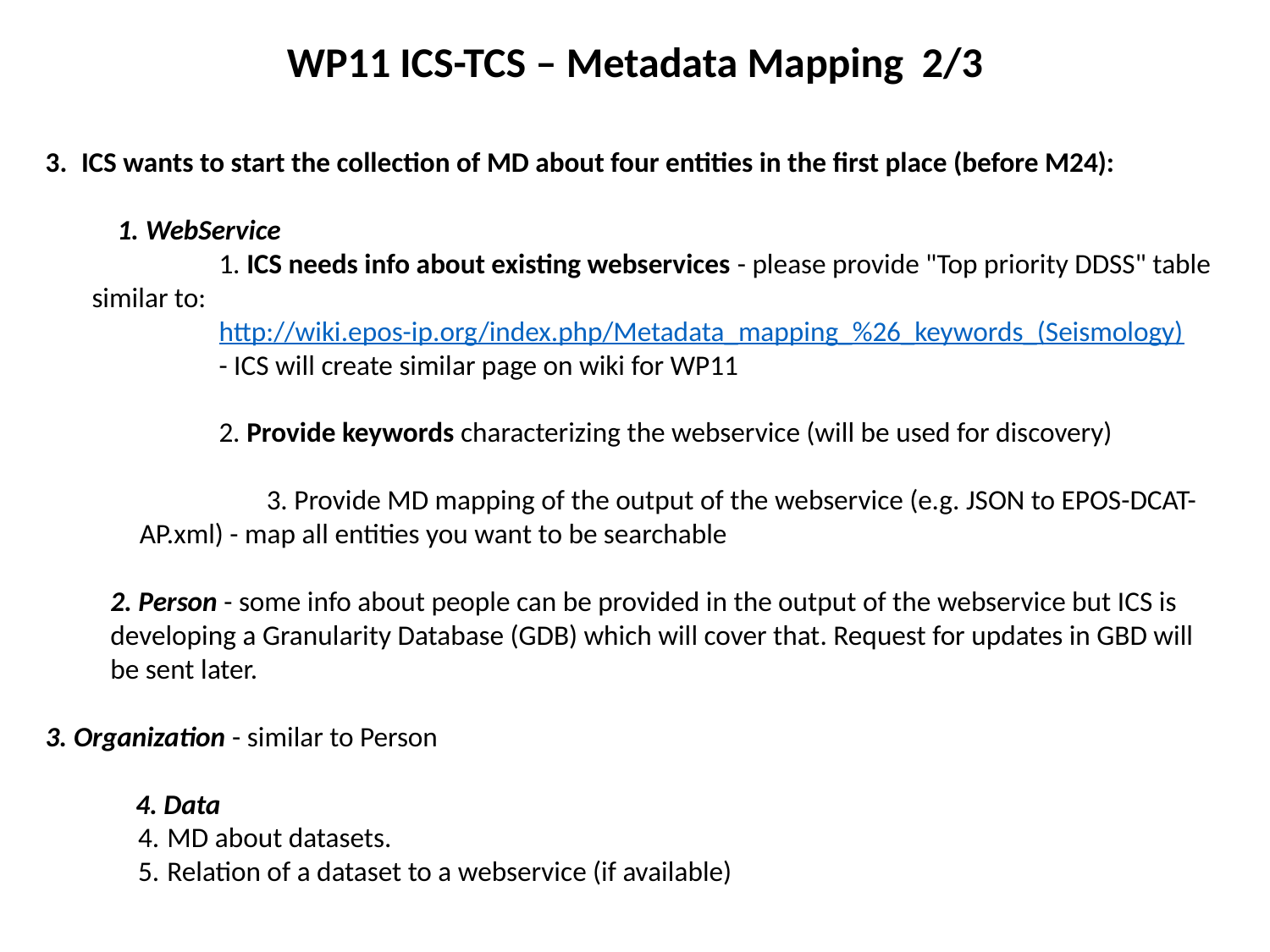

WP11 ICS-TCS – Metadata Mapping	2/3

ICS wants to start the collection of MD about four entities in the first place (before M24):
    1. WebService
	1. ICS needs info about existing webservices - please provide "Top priority DDSS" table similar to:
	http://wiki.epos-ip.org/index.php/Metadata_mapping_%26_keywords_(Seismology)
	- ICS will create similar page on wiki for WP11
	2. Provide keywords characterizing the webservice (will be used for discovery)
	3. Provide MD mapping of the output of the webservice (e.g. JSON to EPOS-DCAT-AP.xml) - map all entities you want to be searchable
2. Person - some info about people can be provided in the output of the webservice but ICS is developing a Granularity Database (GDB) which will cover that. Request for updates in GBD will be sent later.

3. Organization - similar to Person
    4. Data
MD about datasets.
Relation of a dataset to a webservice (if available)